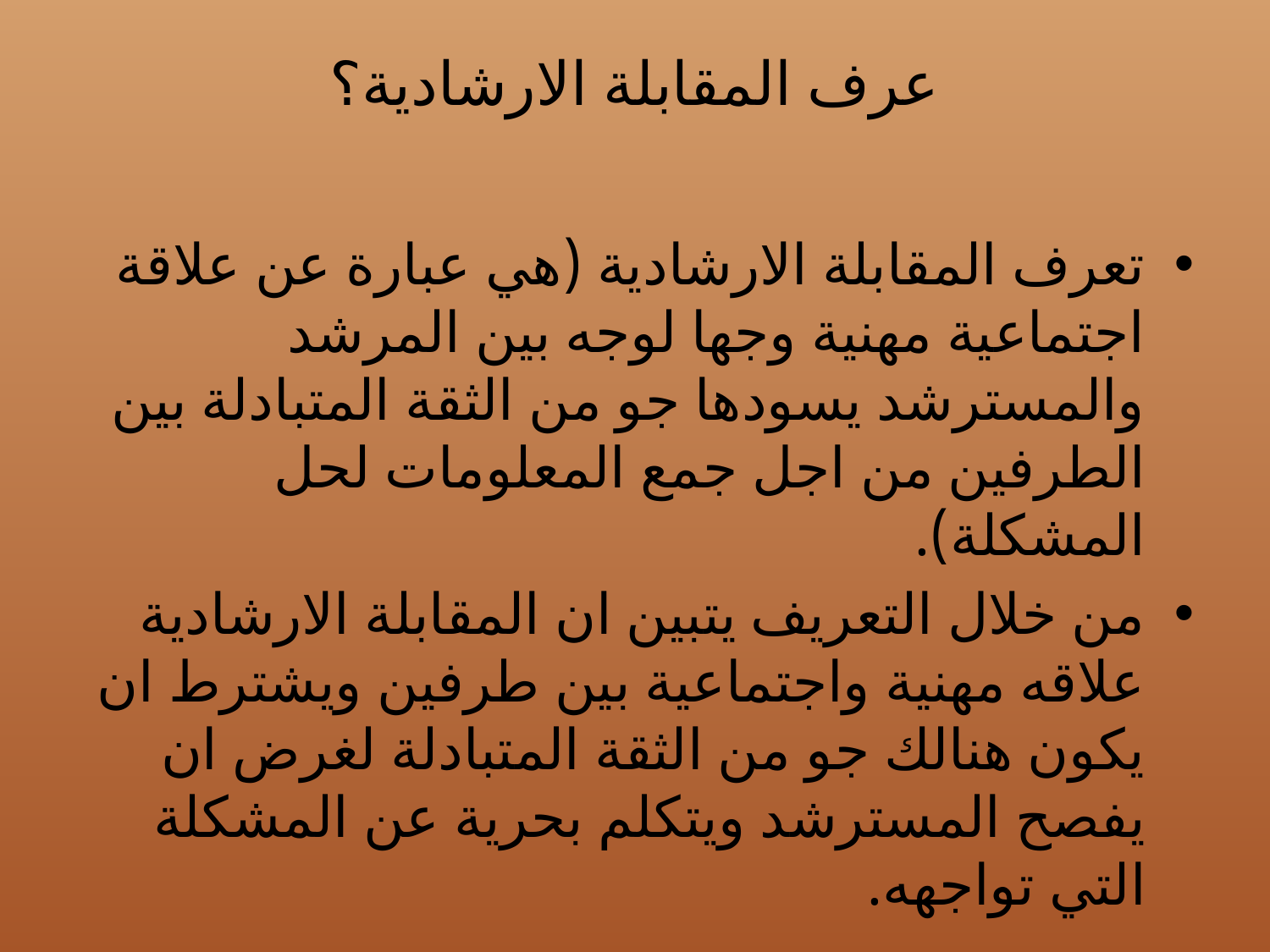

# عرف المقابلة الارشادية؟
تعرف المقابلة الارشادية (هي عبارة عن علاقة اجتماعية مهنية وجها لوجه بين المرشد والمسترشد يسودها جو من الثقة المتبادلة بين الطرفين من اجل جمع المعلومات لحل المشكلة).
من خلال التعريف يتبين ان المقابلة الارشادية علاقه مهنية واجتماعية بين طرفين ويشترط ان يكون هنالك جو من الثقة المتبادلة لغرض ان يفصح المسترشد ويتكلم بحرية عن المشكلة التي تواجهه.